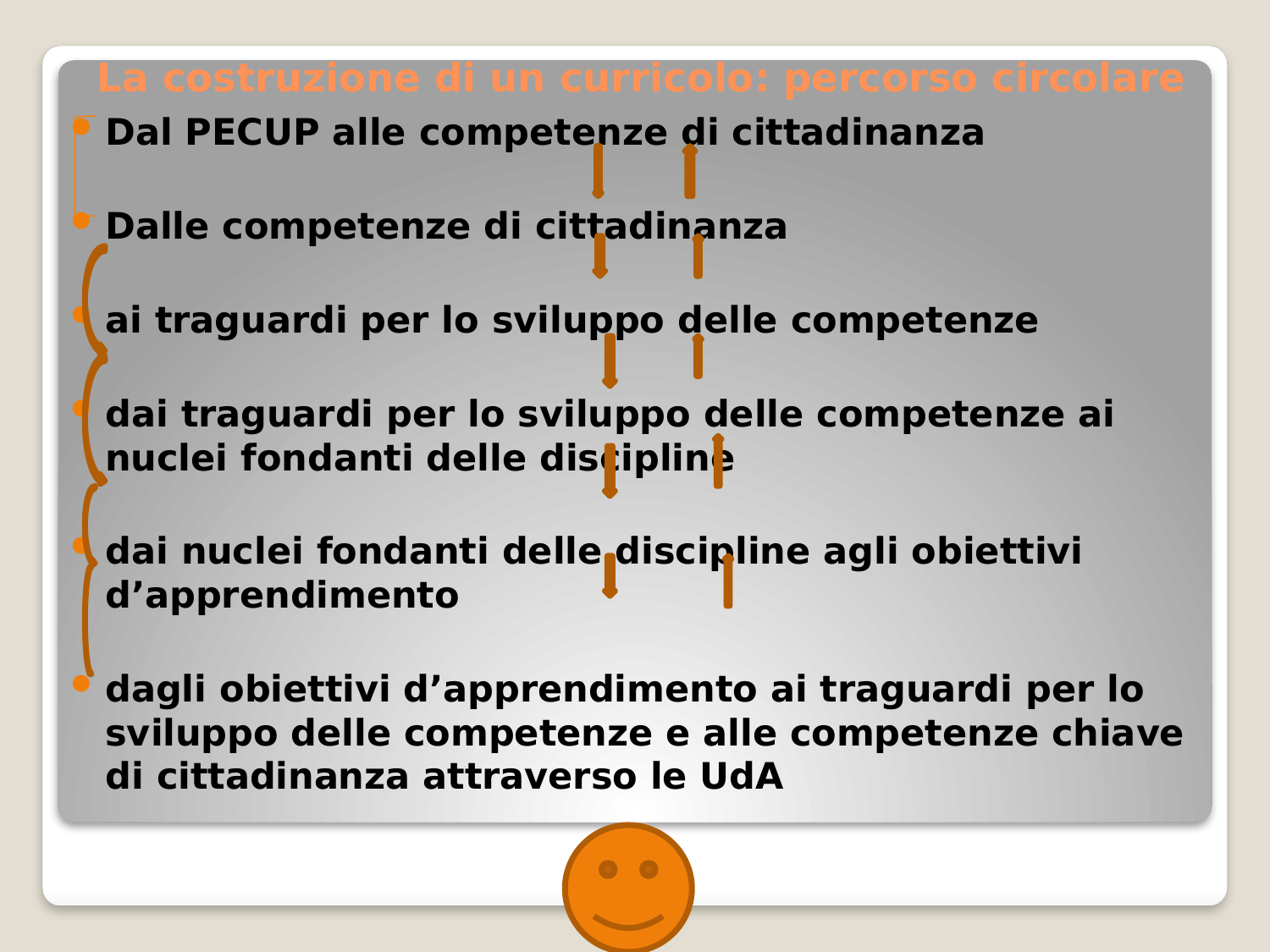

# La costruzione di un curricolo: percorso circolare
Dal PECUP alle competenze di cittadinanza

Dalle competenze di cittadinanza

ai traguardi per lo sviluppo delle competenze

dai traguardi per lo sviluppo delle competenze ai nuclei fondanti delle discipline

dai nuclei fondanti delle discipline agli obiettivi d’apprendimento

dagli obiettivi d’apprendimento ai traguardi per lo sviluppo delle competenze e alle competenze chiave di cittadinanza attraverso le UdA